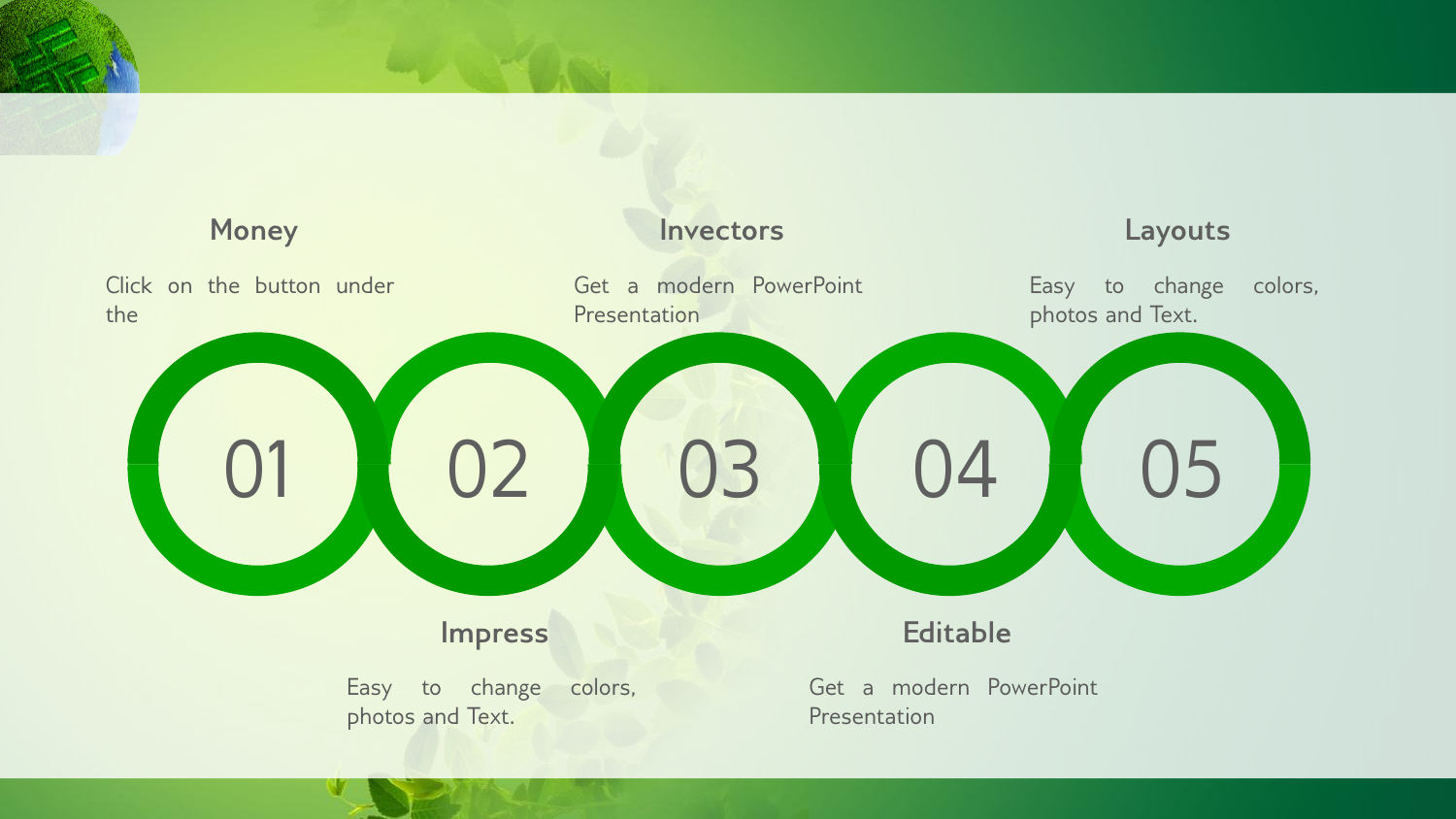

#
Money
Click on the button under the
Invectors
Get a modern PowerPoint Presentation
Layouts
Easy to change colors, photos and Text.

01
02
03
04
05

Impress
Easy to change colors, photos and Text.
Editable
Get a modern PowerPoint Presentation